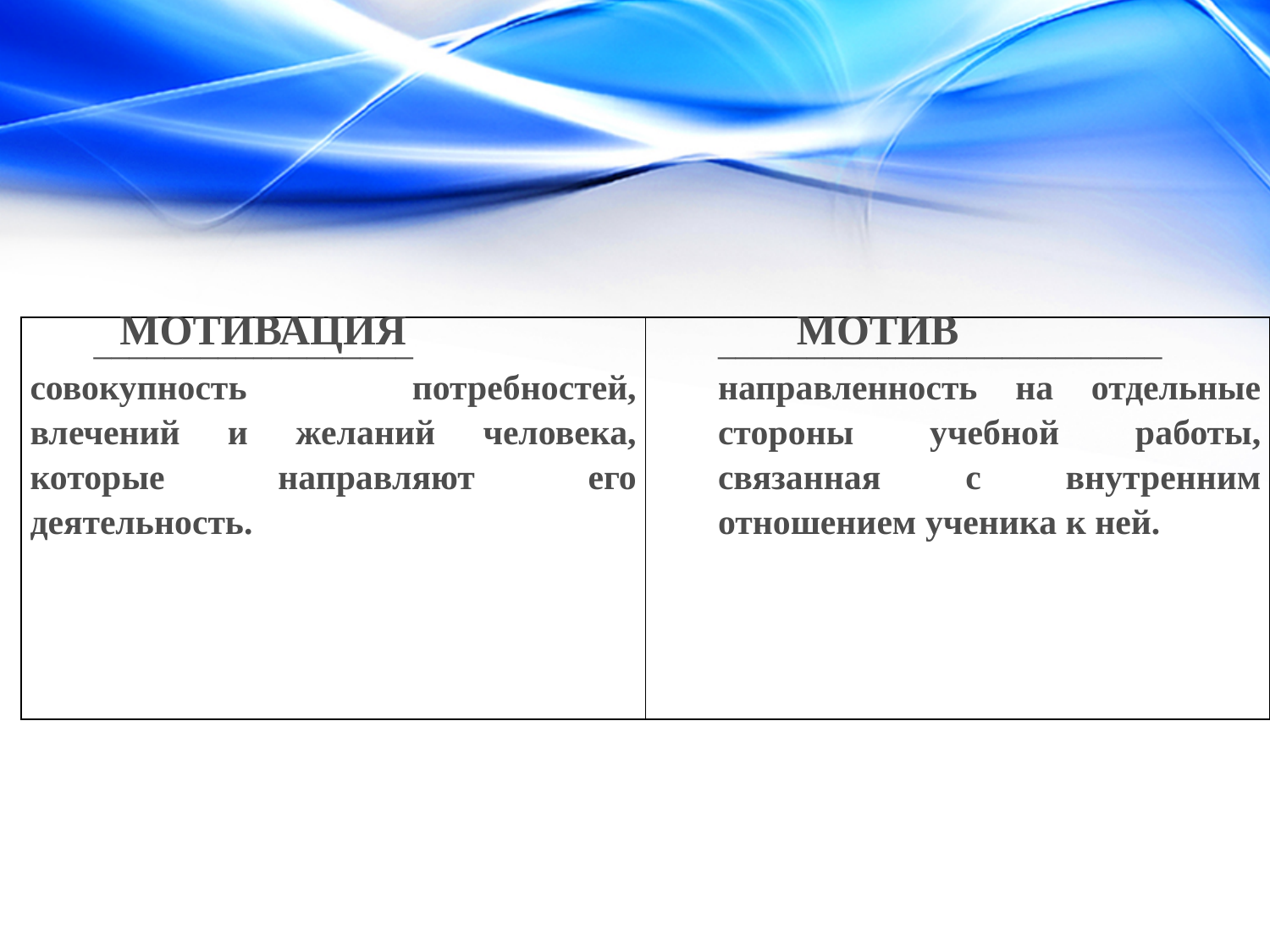

МОТИВАЦИЯ
МОТИВ
| \_\_\_\_\_\_\_\_\_\_\_\_\_\_\_\_\_\_ совокупность потребностей, влечений и желаний человека, которые направляют его деятельность. | \_\_\_\_\_\_\_\_\_\_\_\_\_\_\_\_\_\_\_\_\_\_\_\_\_ направленность на отдельные стороны учебной работы, связанная с внутренним отношением ученика к ней. |
| --- | --- |